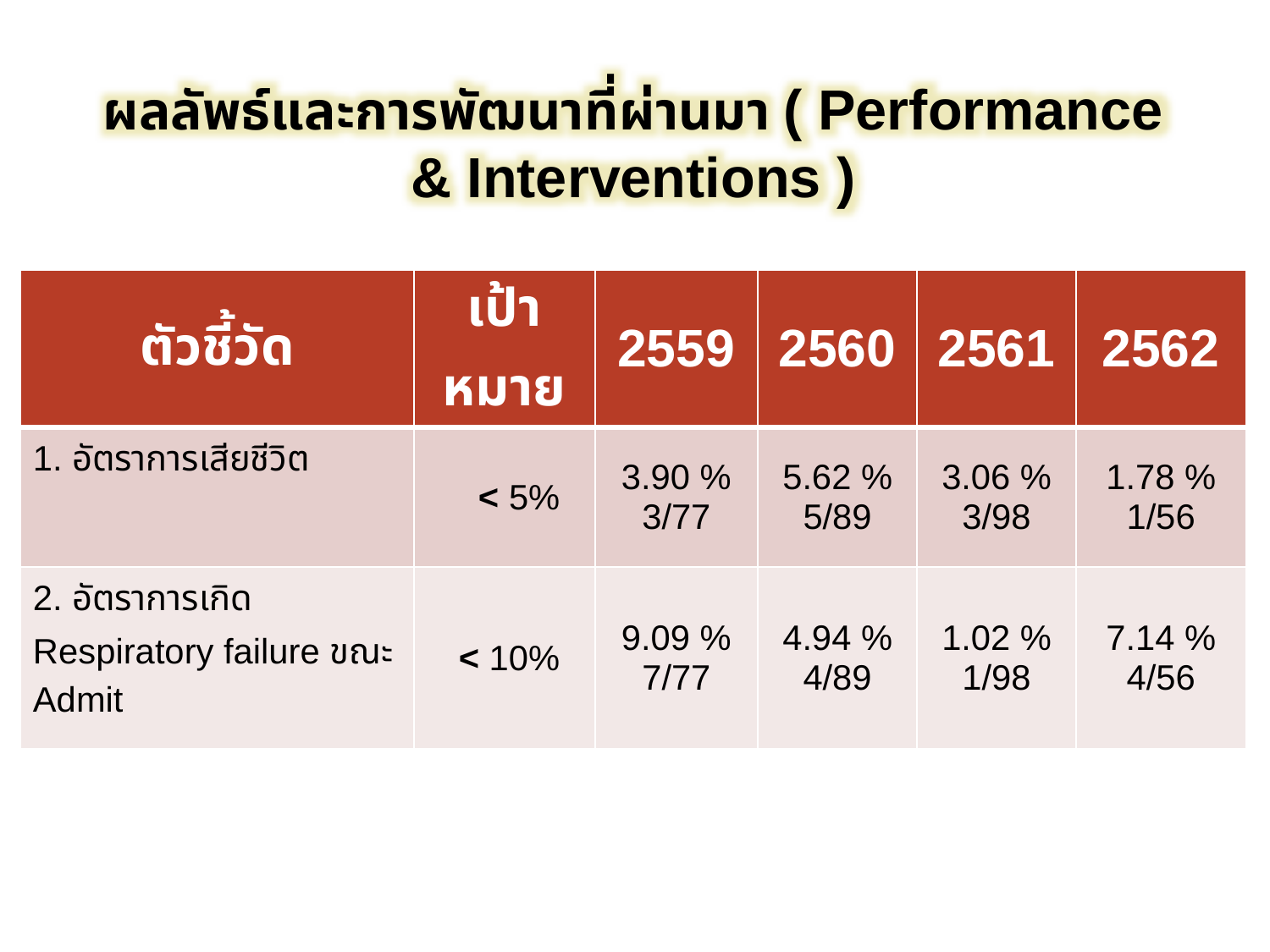

ผลลัพธ์และการพัฒนาที่ผ่านมา ( Performance & Interventions )

| ตัวชี้วัด | เป้าหมาย | 2559 | 2560 | 2561 | 2562 |
| --- | --- | --- | --- | --- | --- |
| 1. อัตราการเสียชีวิต | ˂ 5% | 3.90 % 3/77 | 5.62 % 5/89 | 3.06 % 3/98 | 1.78 % 1/56 |
| 2. อัตราการเกิด Respiratory failure ขณะ Admit | ˂ 10% | 9.09 % 7/77 | 4.94 % 4/89 | 1.02 % 1/98 | 7.14 % 4/56 |